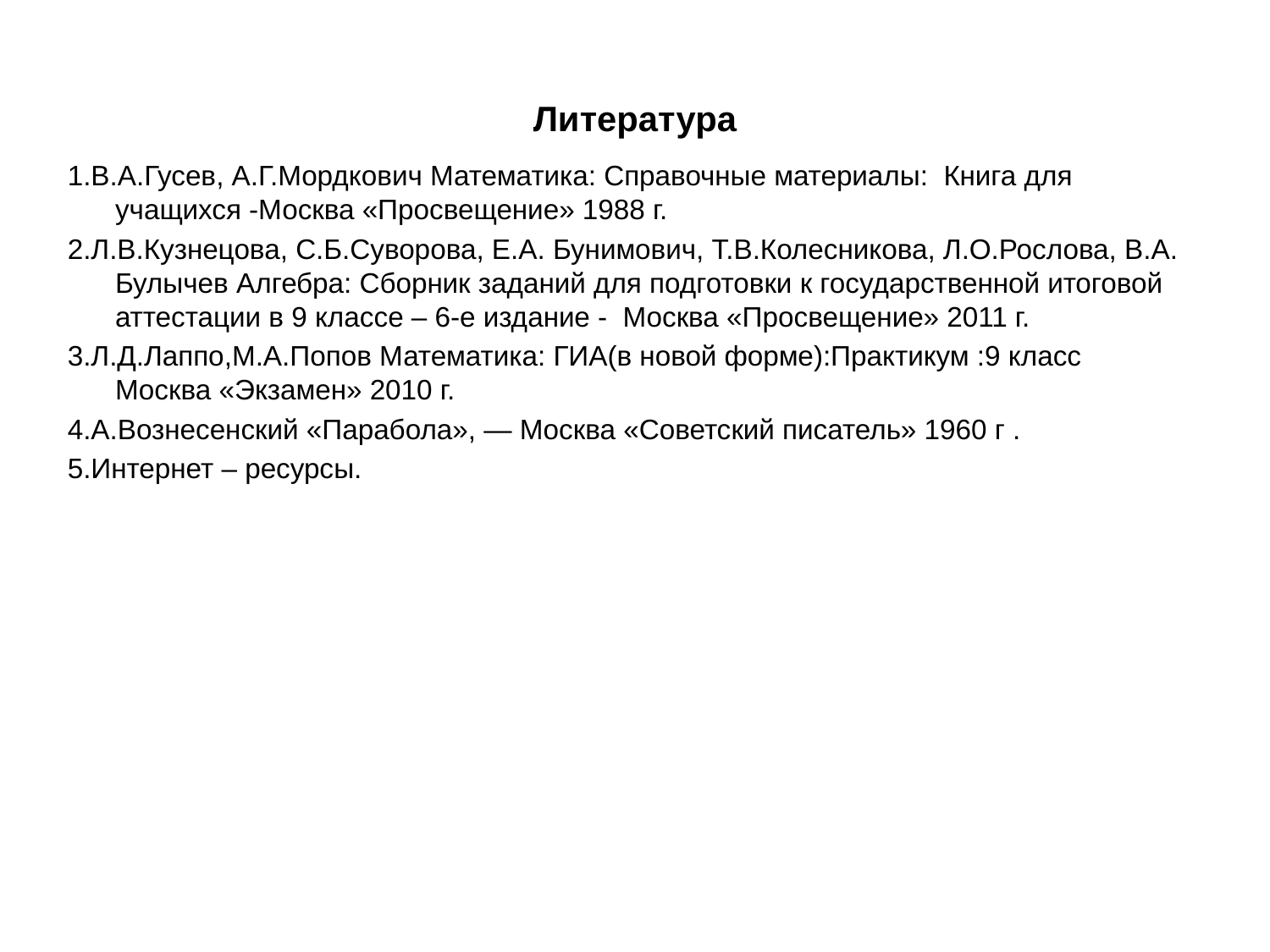

# Литература

1.В.А.Гусев, А.Г.Мордкович Математика: Справочные материалы:  Книга для учащихся -Москва «Просвещение» 1988 г.
2.Л.В.Кузнецова, С.Б.Суворова, Е.А. Бунимович, Т.В.Колесникова, Л.О.Рослова, В.А. Булычев Алгебра: Сборник заданий для подготовки к государственной итоговой аттестации в 9 классе – 6-е издание -  Москва «Просвещение» 2011 г.
3.Л.Д.Лаппо,М.А.Попов Математика: ГИА(в новой форме):Практикум :9 класс Москва «Экзамен» 2010 г.
4.А.Вознесенский «Парабола», — Москва «Советский писатель» 1960 г .
5.Интернет – ресурсы.